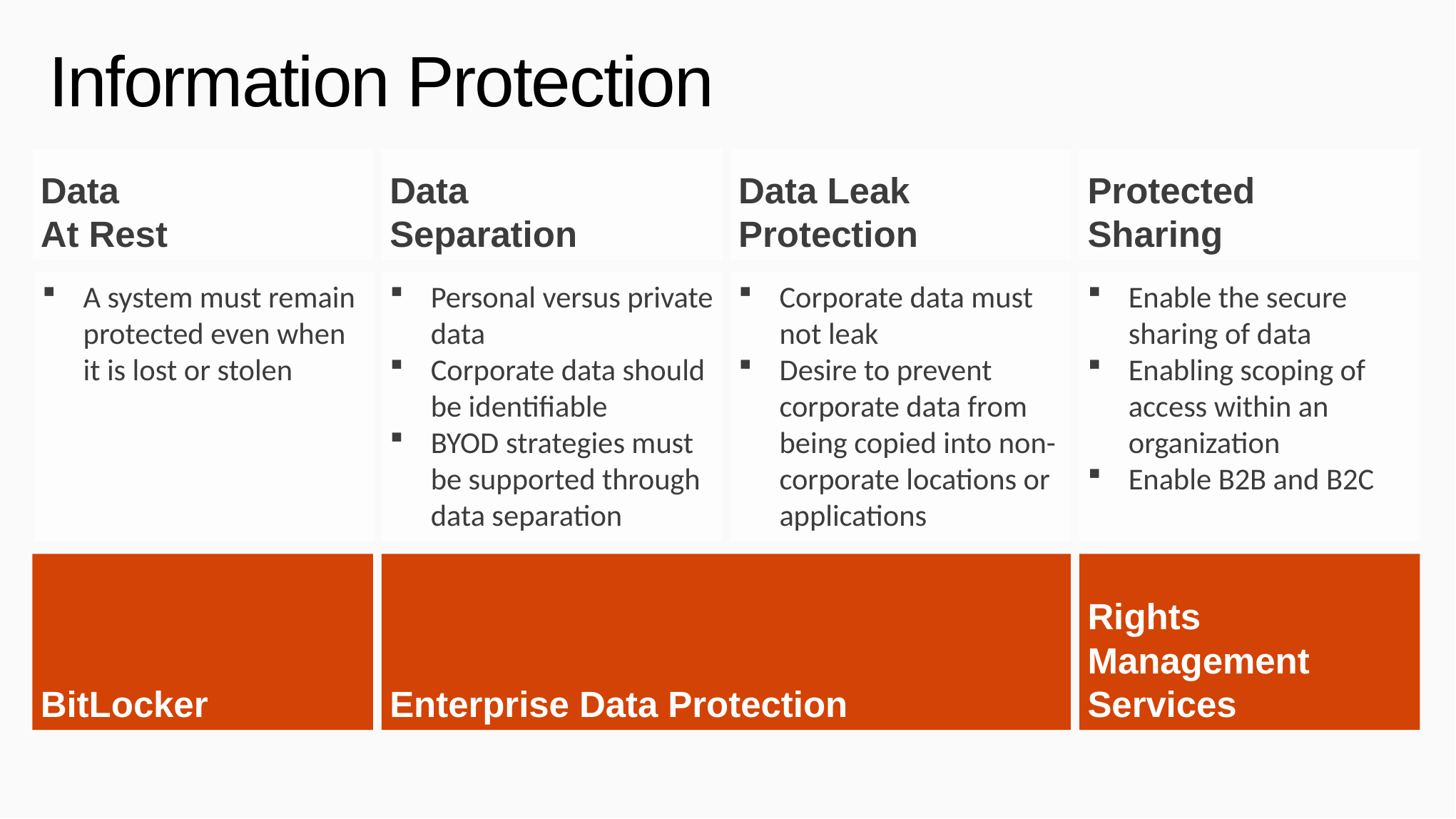

# Information Protection
Data
At Rest
Data
Separation
Data Leak
Protection
Protected
Sharing
Enable the secure sharing of data
Enabling scoping of access within an organization
Enable B2B and B2C
Corporate data must not leak
Desire to prevent corporate data from being copied into non-corporate locations or applications

Personal versus private data
Corporate data should be identifiable
BYOD strategies must be supported through data separation
A system must remain protected even when it is lost or stolen
Rights
Management
Services
Enterprise Data Protection
BitLocker